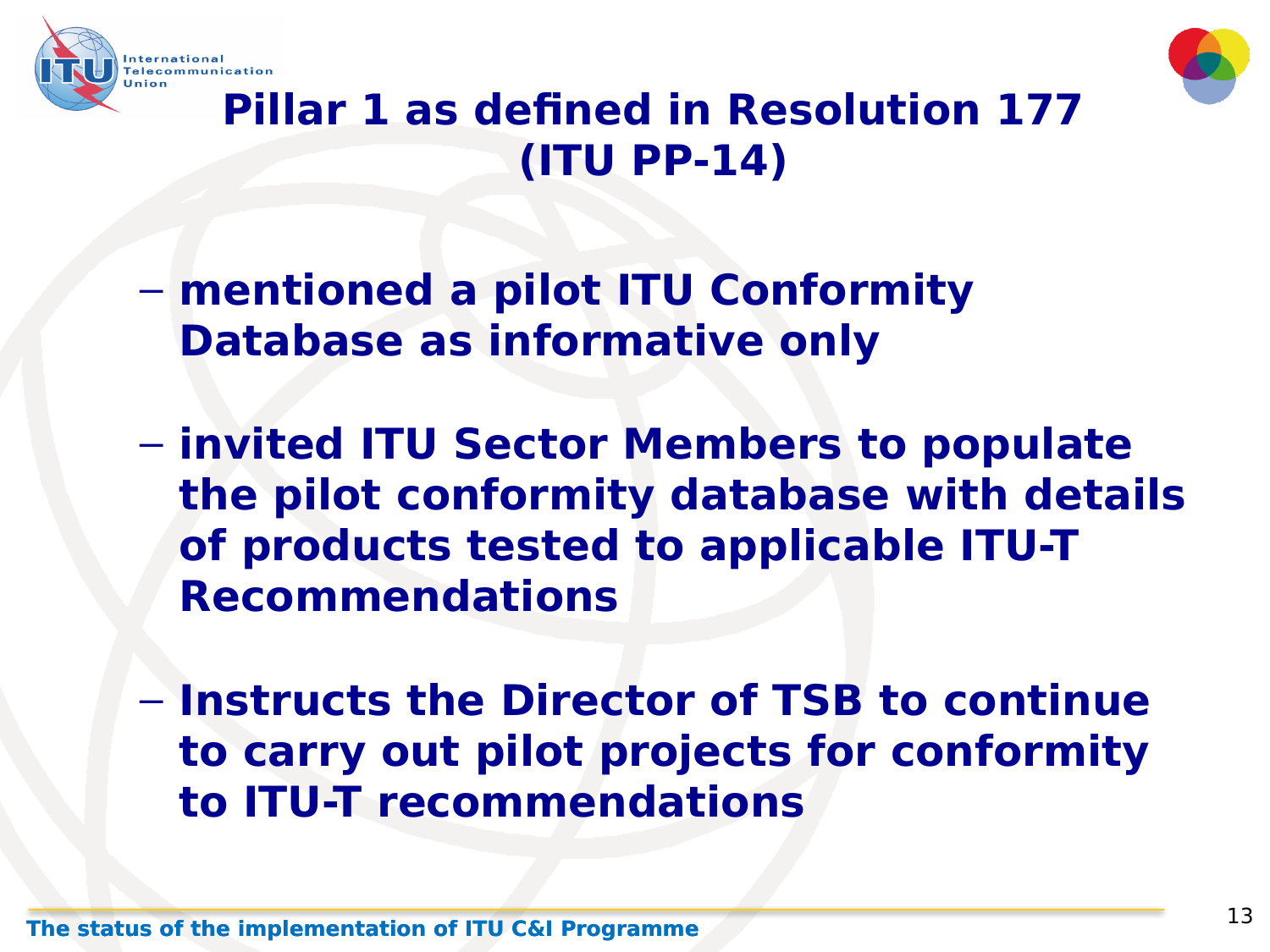

Pillar 1 as defined in Resolution 177
(ITU PP-14)
mentioned a pilot ITU Conformity Database as informative only
invited ITU Sector Members to populate the pilot conformity database with details of products tested to applicable ITU-T Recommendations
Instructs the Director of TSB to continue to carry out pilot projects for conformity to ITU-T recommendations
13